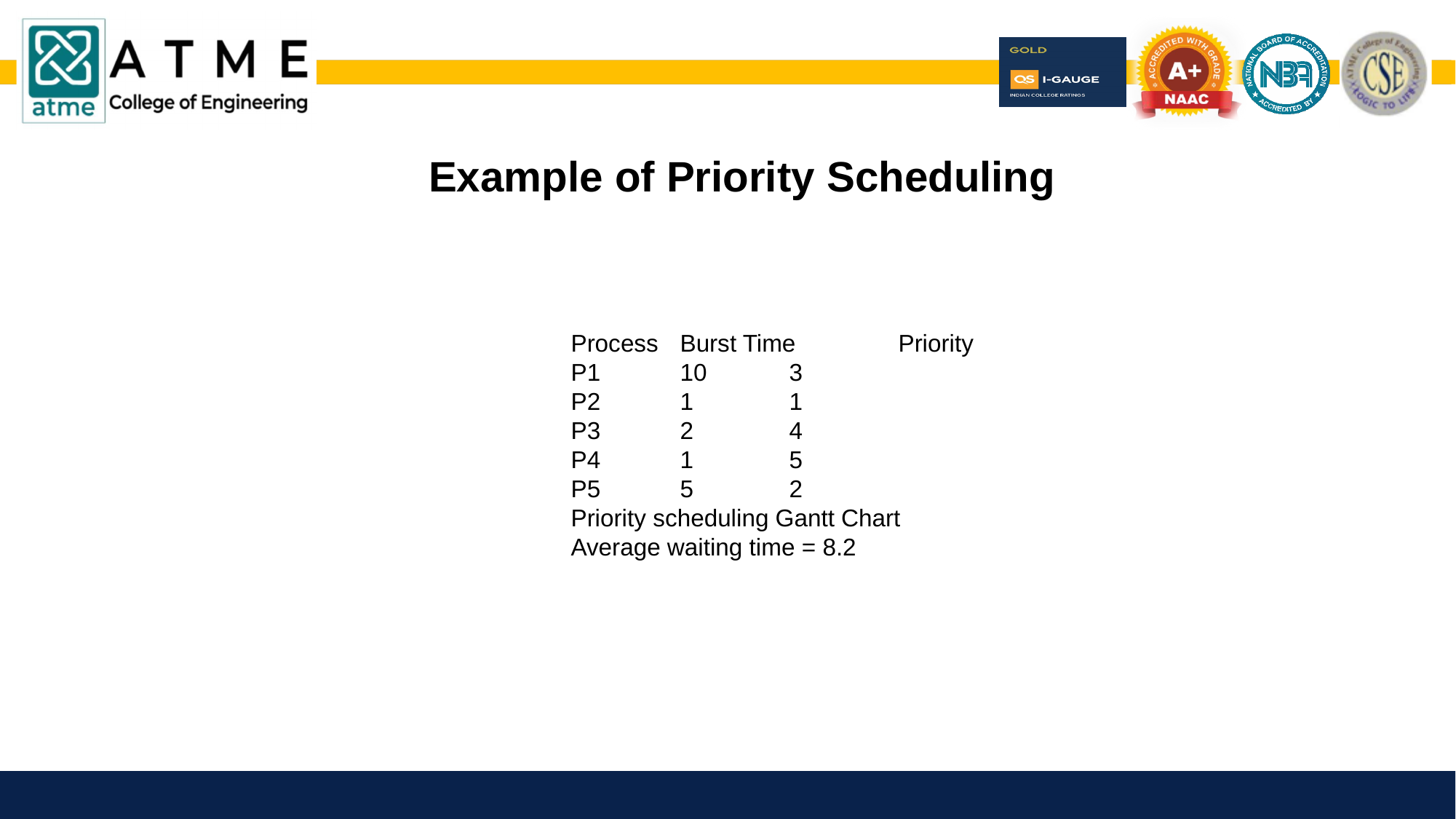

Example of Priority Scheduling
Process	Burst Time	Priority
P1	10	3
P2 	1	1
P3	2	4
P4	1	5
P5	5	2
Priority scheduling Gantt Chart
Average waiting time = 8.2